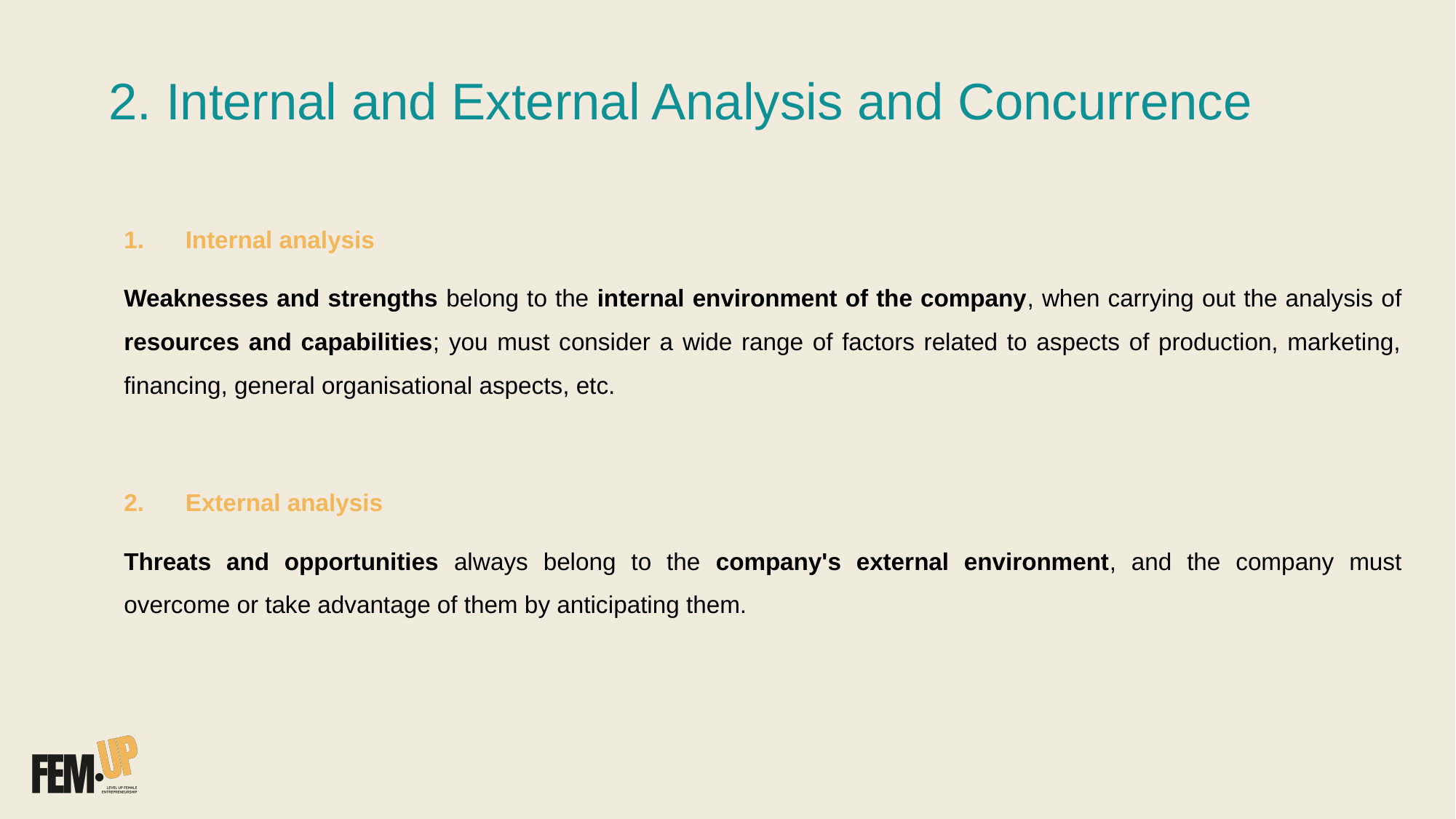

# 2. Internal and External Analysis and Concurrence
Internal analysis
Weaknesses and strengths belong to the internal environment of the company, when carrying out the analysis of resources and capabilities; you must consider a wide range of factors related to aspects of production, marketing, financing, general organisational aspects, etc.

External analysis
Threats and opportunities always belong to the company's external environment, and the company must overcome or take advantage of them by anticipating them.